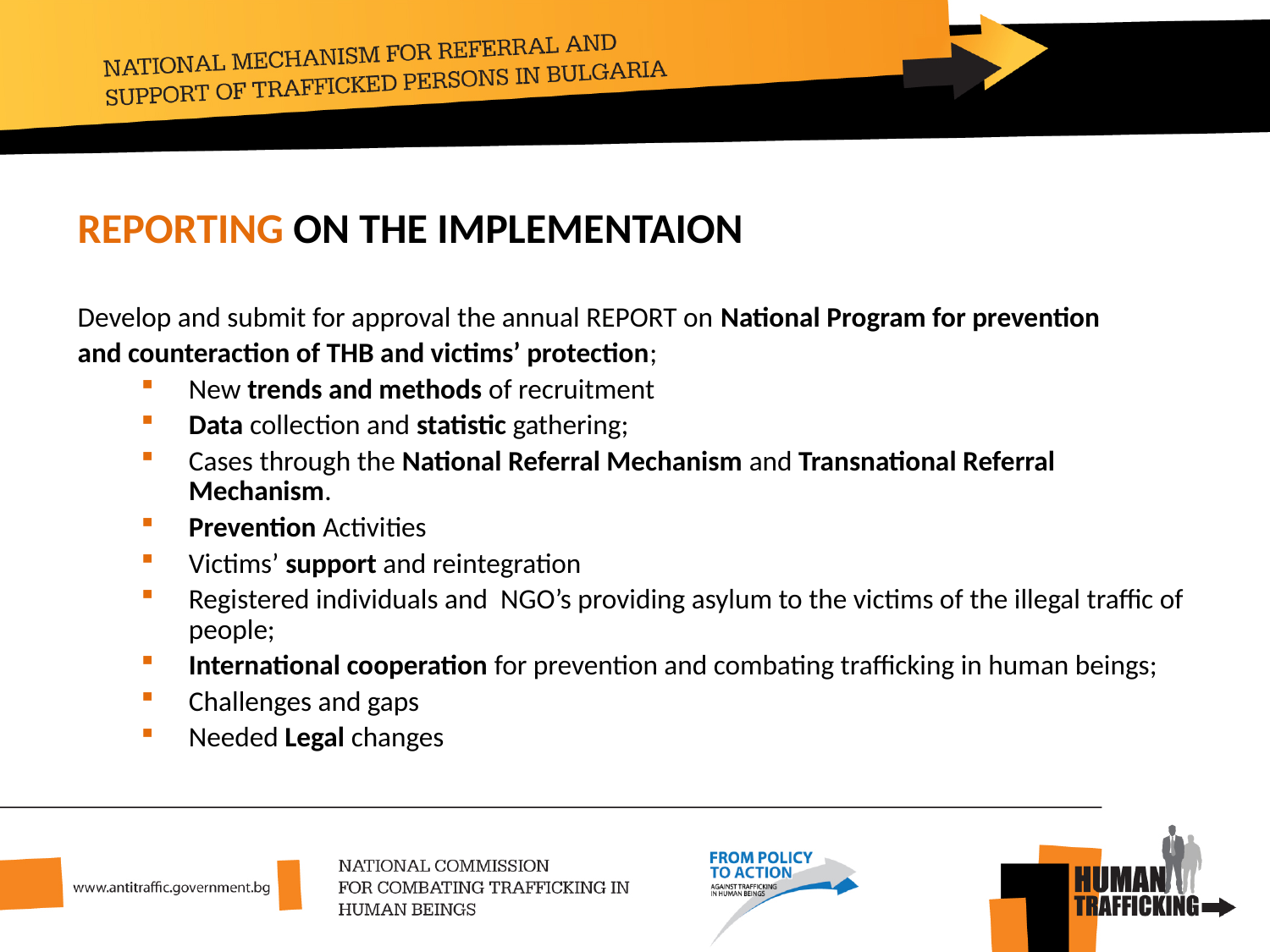

REPORTING ON THE IMPLEMENTAION
Develop and submit for approval the annual REPORT on National Program for prevention
and counteraction of THB and victims’ protection;
New trends and methods of recruitment
Data collection and statistic gathering;
Cases through the National Referral Mechanism and Transnational Referral Mechanism.
Prevention Activities
Victims’ support and reintegration
Registered individuals and  NGO’s providing asylum to the victims of the illegal traffic of people;
International cooperation for prevention and combating trafficking in human beings;
Challenges and gaps
Needed Legal changes